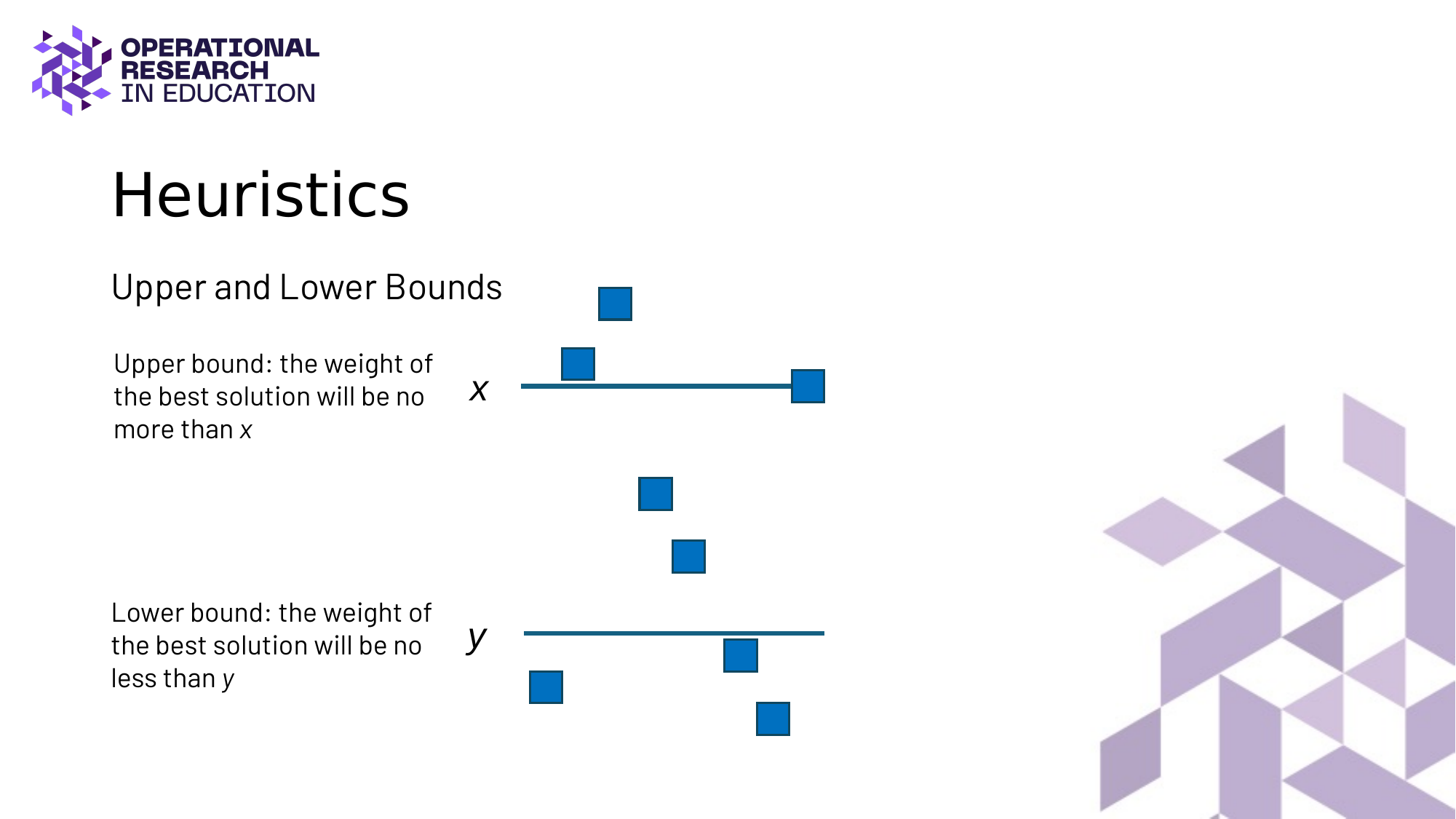

# Heuristics
Upper and Lower Bounds

Upper bound: the weight of the best solution will be no more than x

x

Lower bound: the weight of the best solution will be no less than y
y